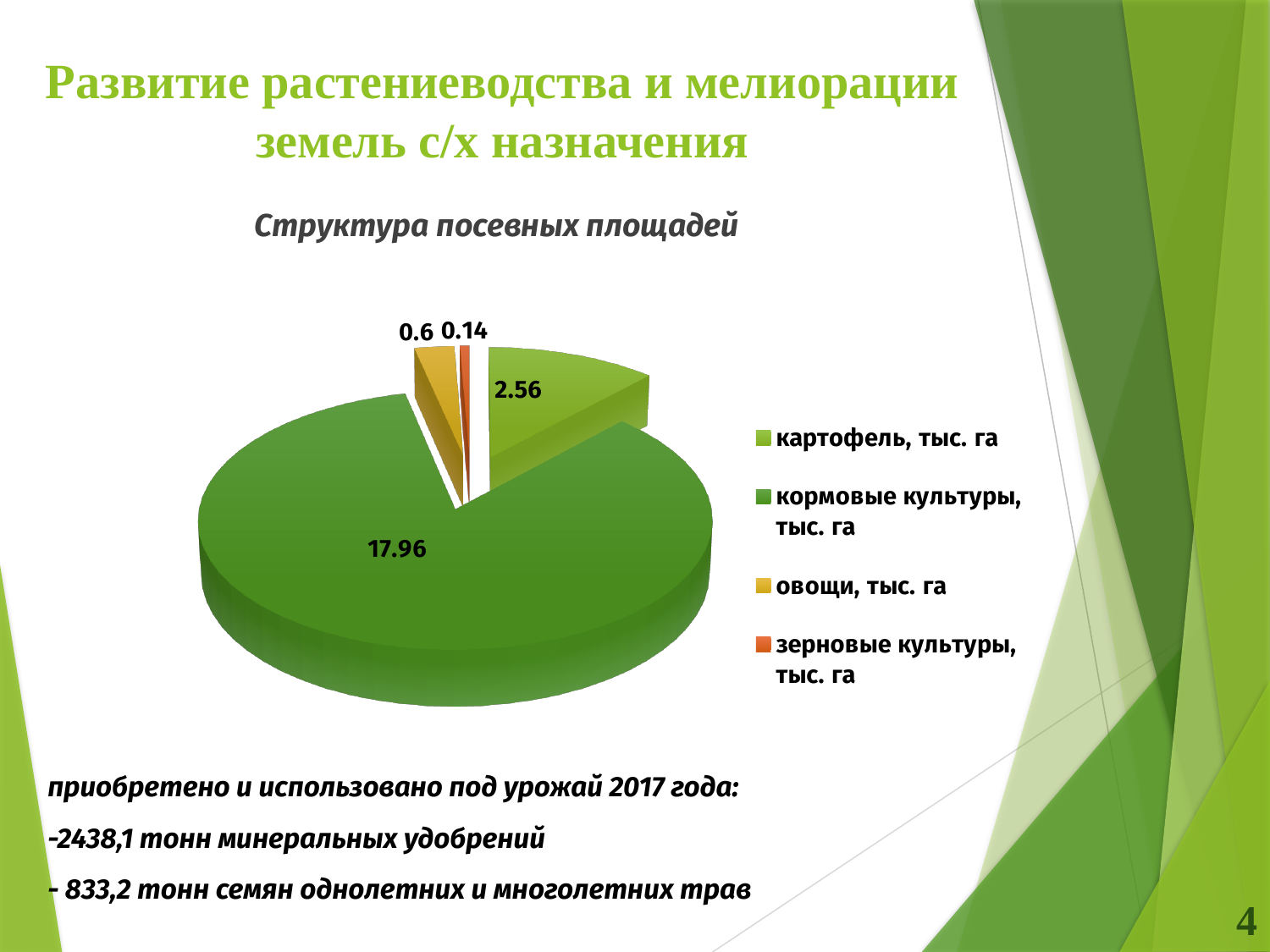

# Развитие растениеводства и мелиорации земель с/х назначения
Структура посевных площадей

[unsupported chart]

приобретено и использовано под урожай 2017 года:
-2438,1 тонн минеральных удобрений
- 833,2 тонн семян однолетних и многолетних трав
4